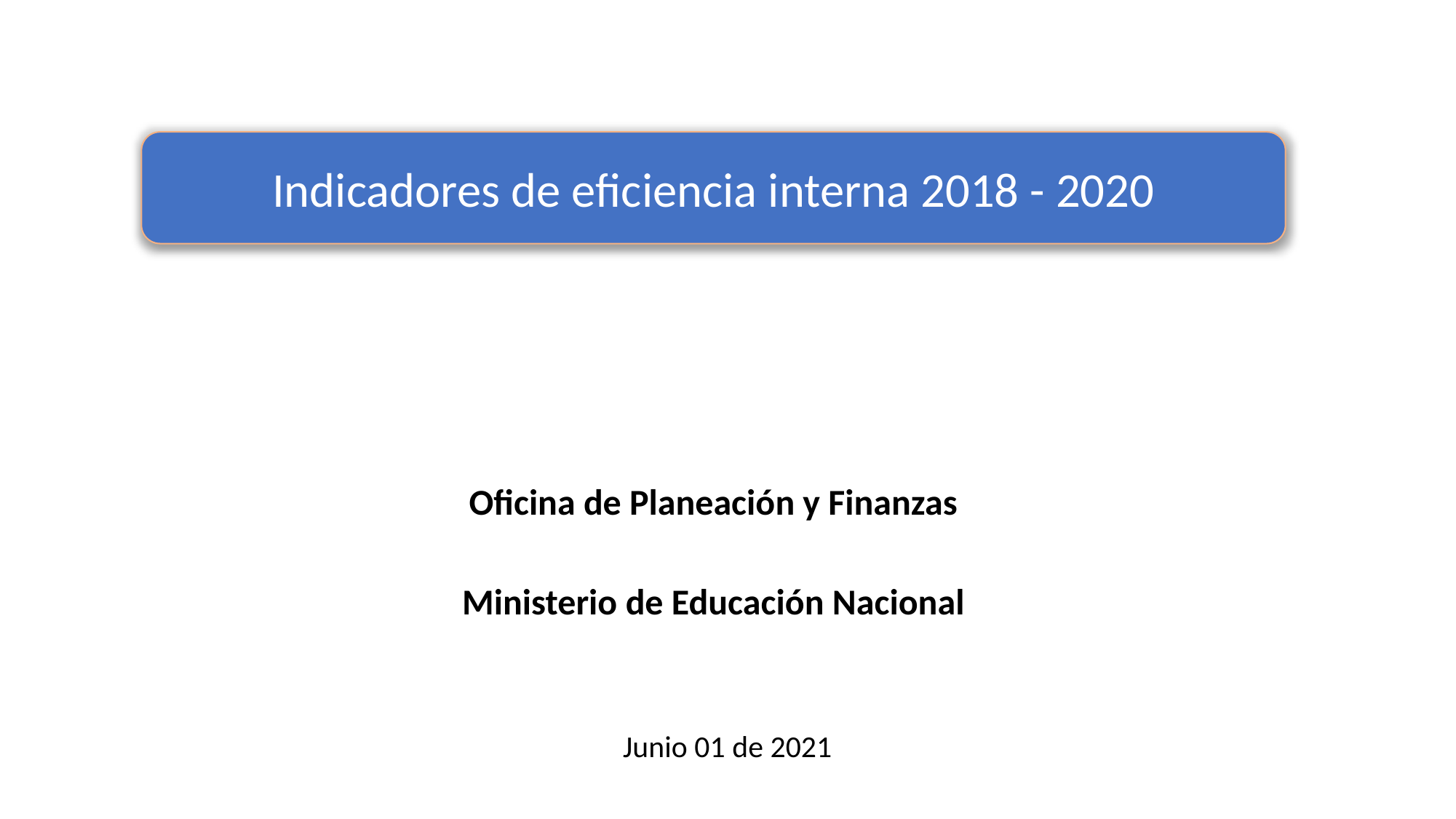

Indicadores de eficiencia interna 2018 - 2020
Oficina de Planeación y Finanzas

Ministerio de Educación Nacional
Junio 01 de 2021